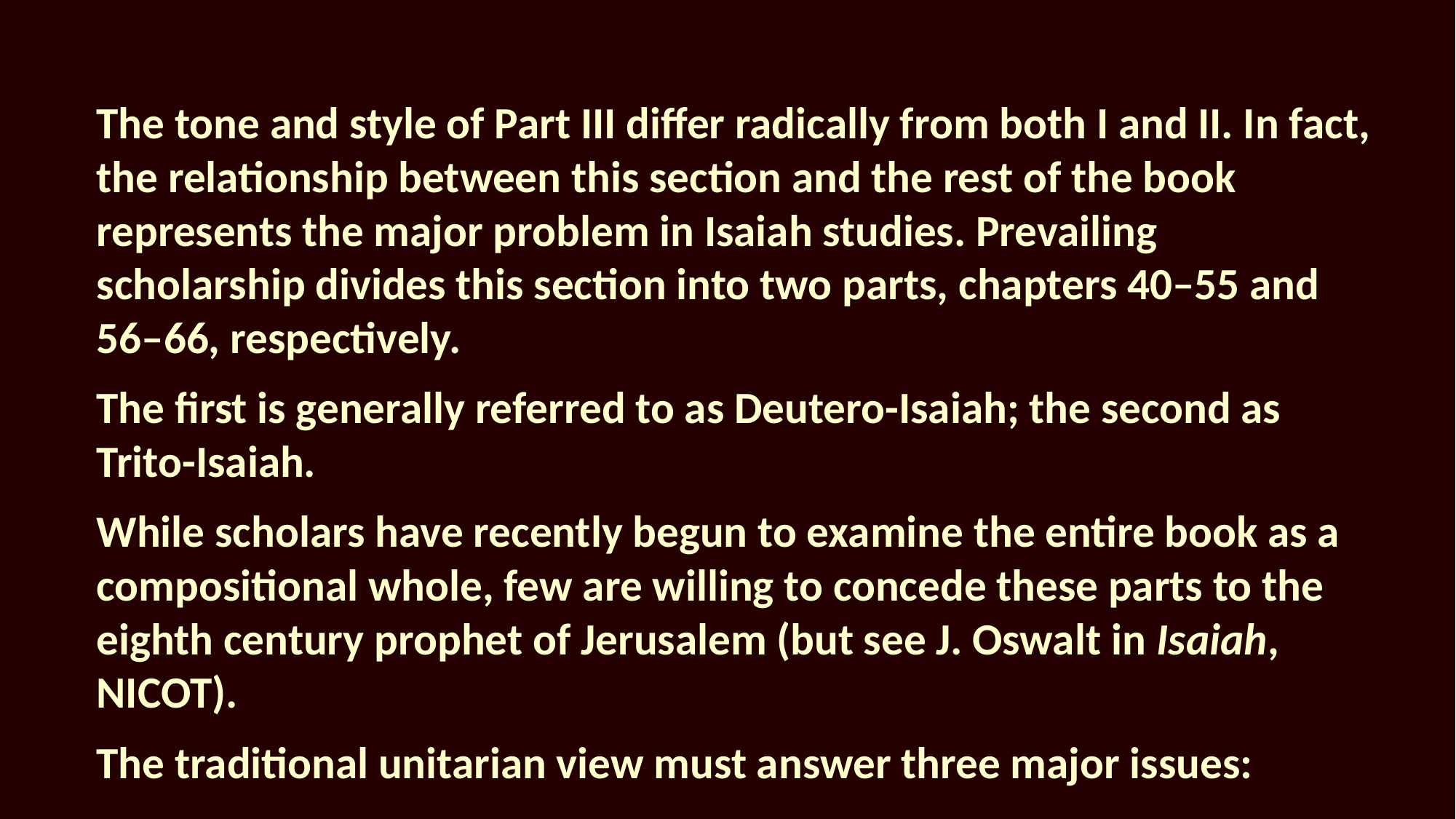

The tone and style of Part III differ radically from both I and II. In fact, the relationship between this section and the rest of the book represents the major problem in Isaiah studies. Prevailing scholarship divides this section into two parts, chapters 40–55 and 56–66, respectively.
The first is generally referred to as Deutero-Isaiah; the second as Trito-Isaiah.
While scholars have recently begun to examine the entire book as a compositional whole, few are willing to concede these parts to the eighth century prophet of Jerusalem (but see J. Oswalt in Isaiah, NICOT).
The traditional unitarian view must answer three major issues: